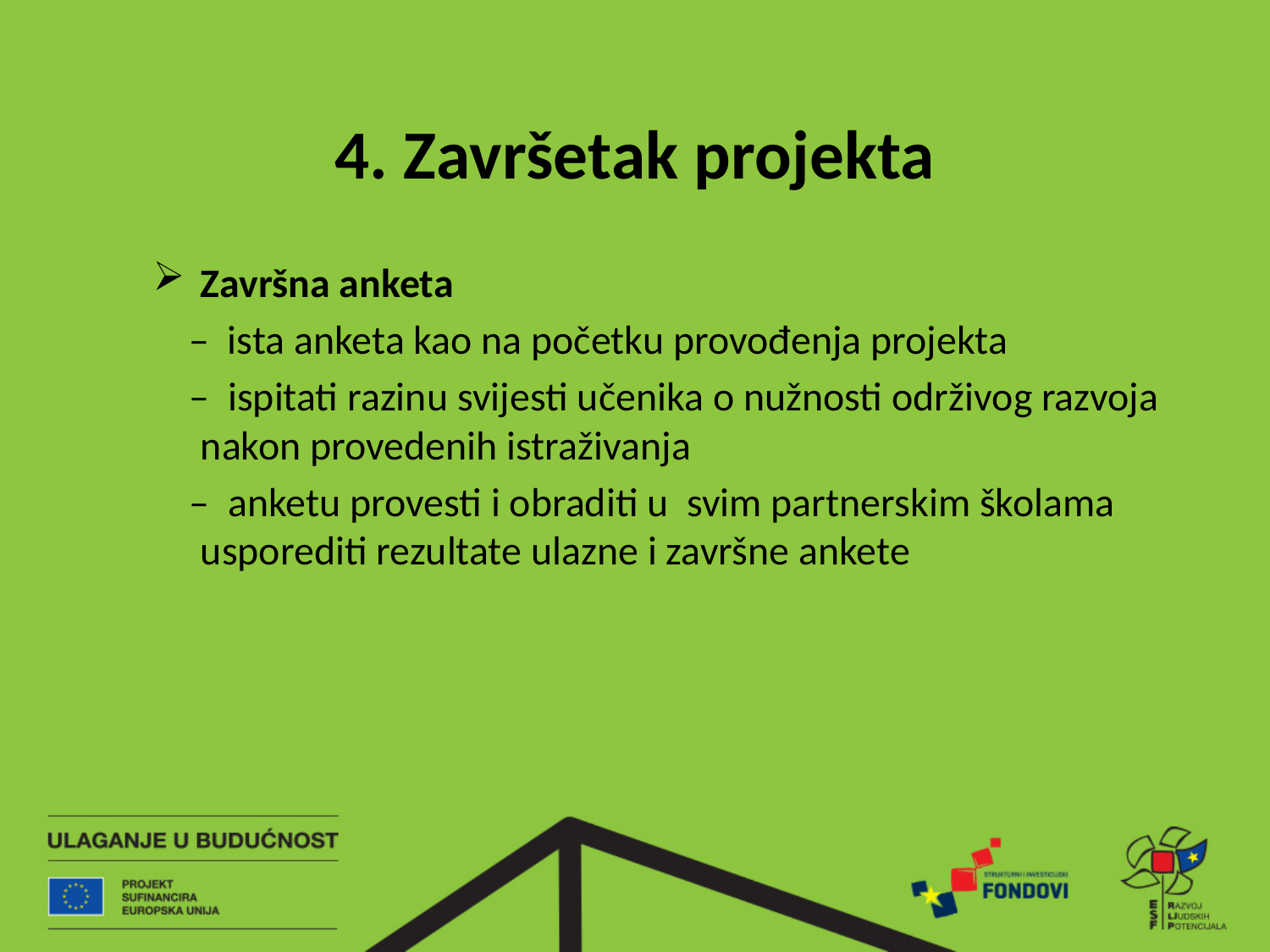

4. Završetak projekta
Završna anketa
    –  ista anketa kao na početku provođenja projekta
    –  ispitati razinu svijesti učenika o nužnosti održivog razvoja nakon provedenih istraživanja
    –  anketu provesti i obraditi u  svim partnerskim školama usporediti rezultate ulazne i završne ankete